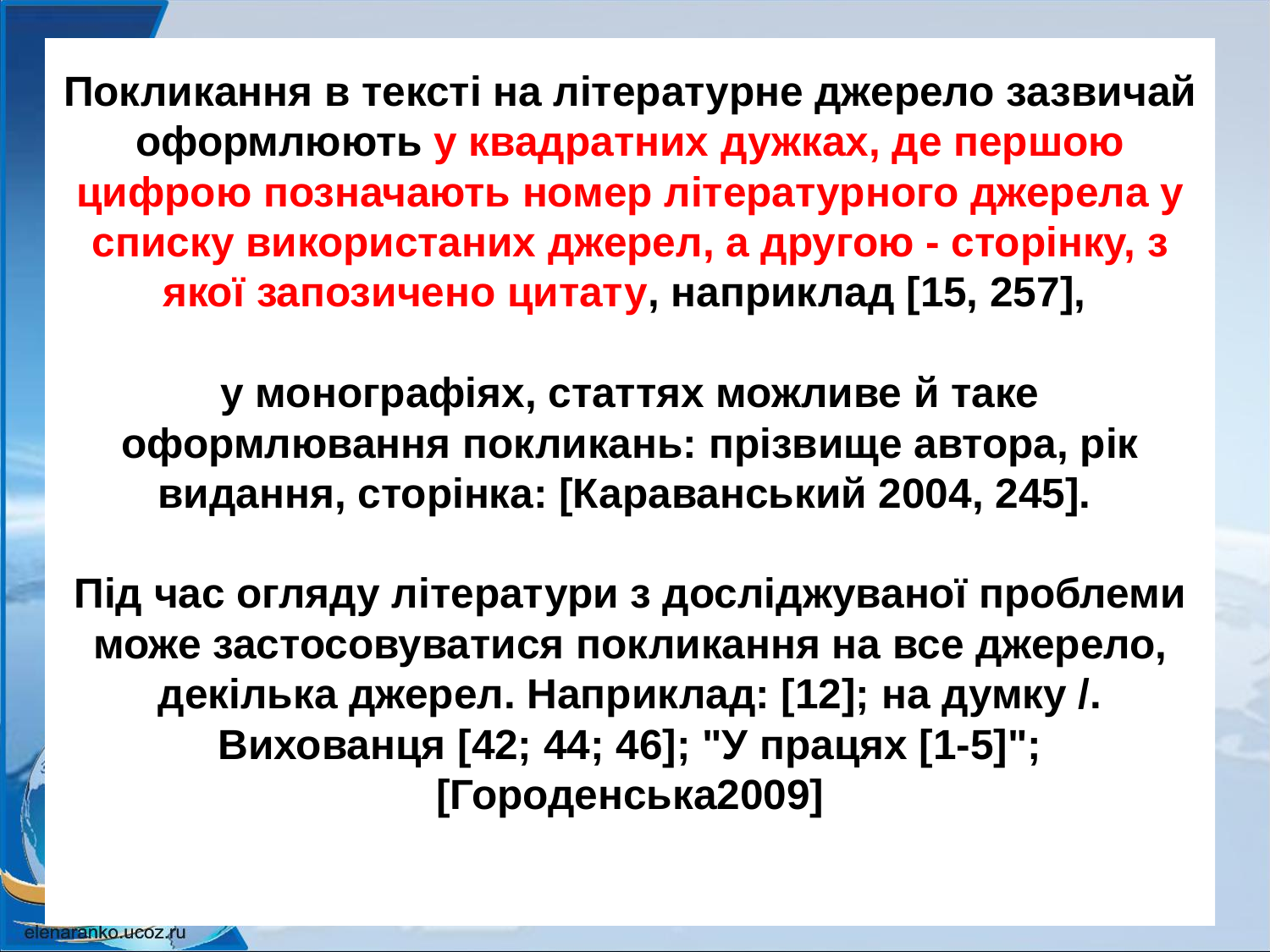

# Покликання в тексті на літературне джерело зазвичай оформлюють у квадратних дужках, де першою цифрою позначають номер літературного джерела у списку використаних джерел, а другою - сторінку, з якої запозичено цитату, наприклад [15, 257], у монографіях, статтях можливе й таке оформлювання покликань: прізвище автора, рік видання, сторінка: [Караванський 2004, 245]. Під час огляду літератури з досліджуваної проблеми може застосовуватися покликання на все джерело, декілька джерел. Наприклад: [12]; на думку /. Вихованця [42; 44; 46]; "У працях [1-5]"; [Городенська2009]